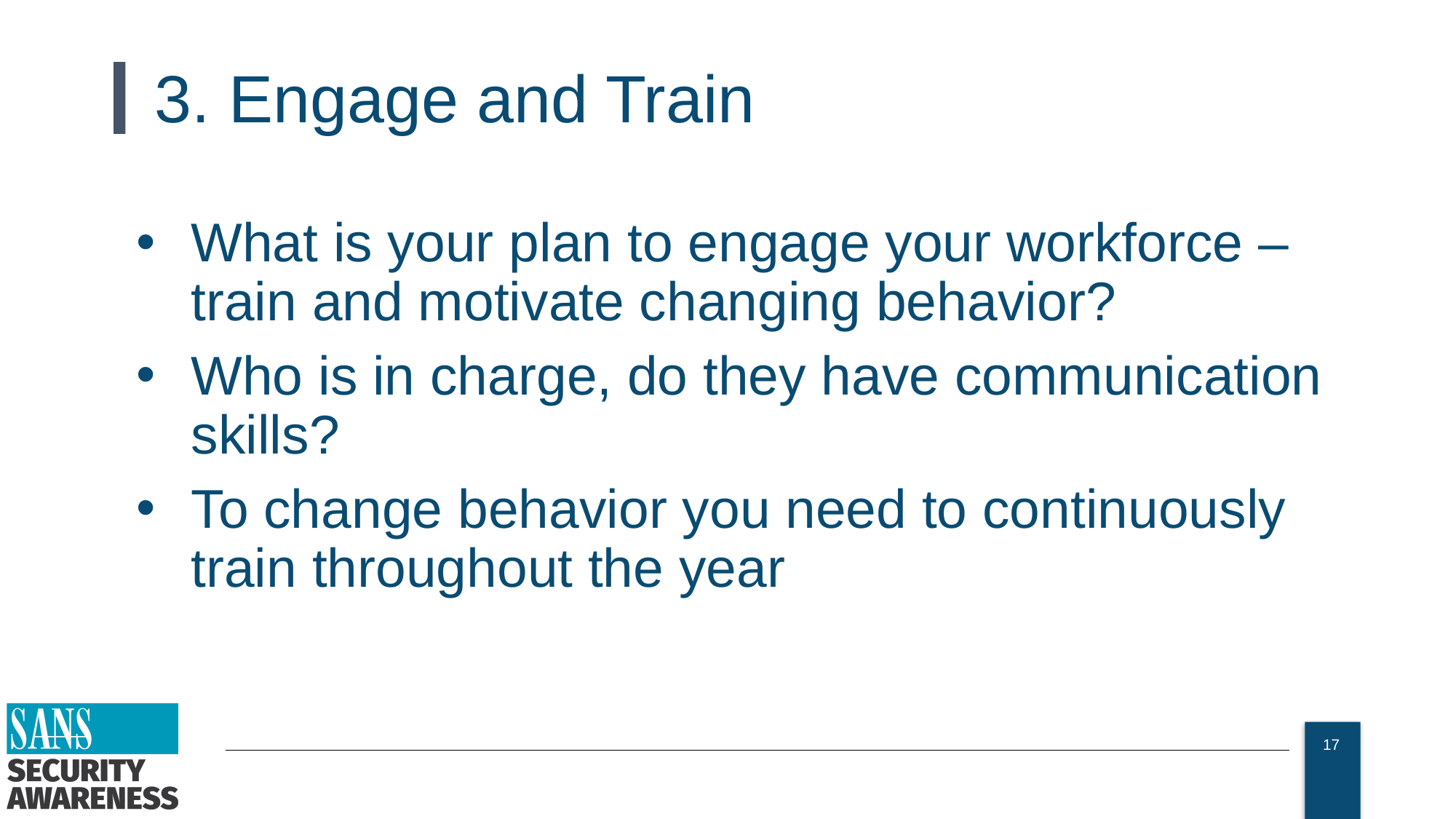

# 3. Engage and Train
What is your plan to engage your workforce – train and motivate changing behavior?
Who is in charge, do they have communication skills?
To change behavior you need to continuously train throughout the year